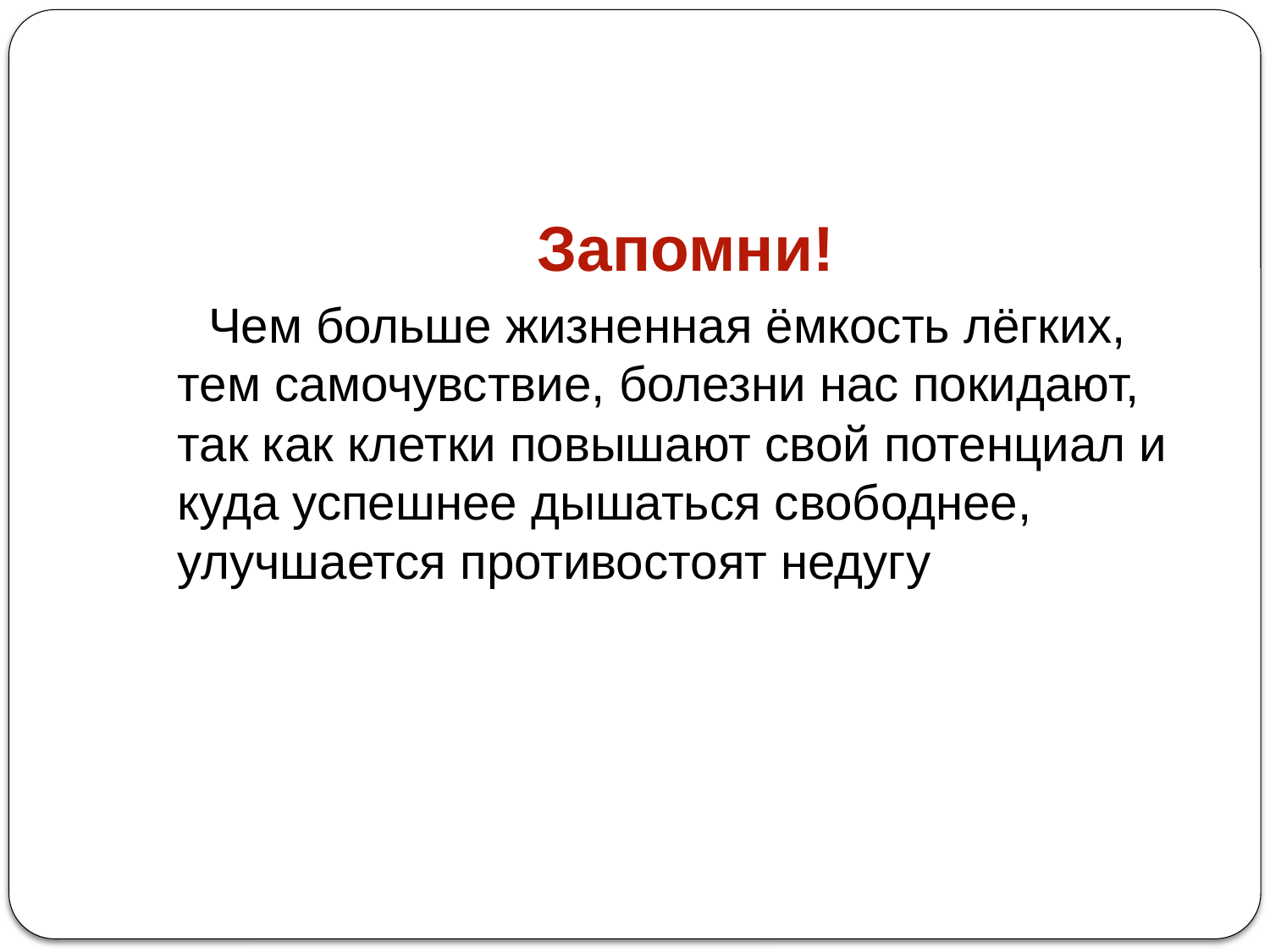

Запомни!
     Чем больше жизненная ёмкость лёгких, тем самочувствие, болезни нас покидают, так как клетки повышают свой потенциал и куда успешнее дышаться свободнее, улучшается противостоят недугу